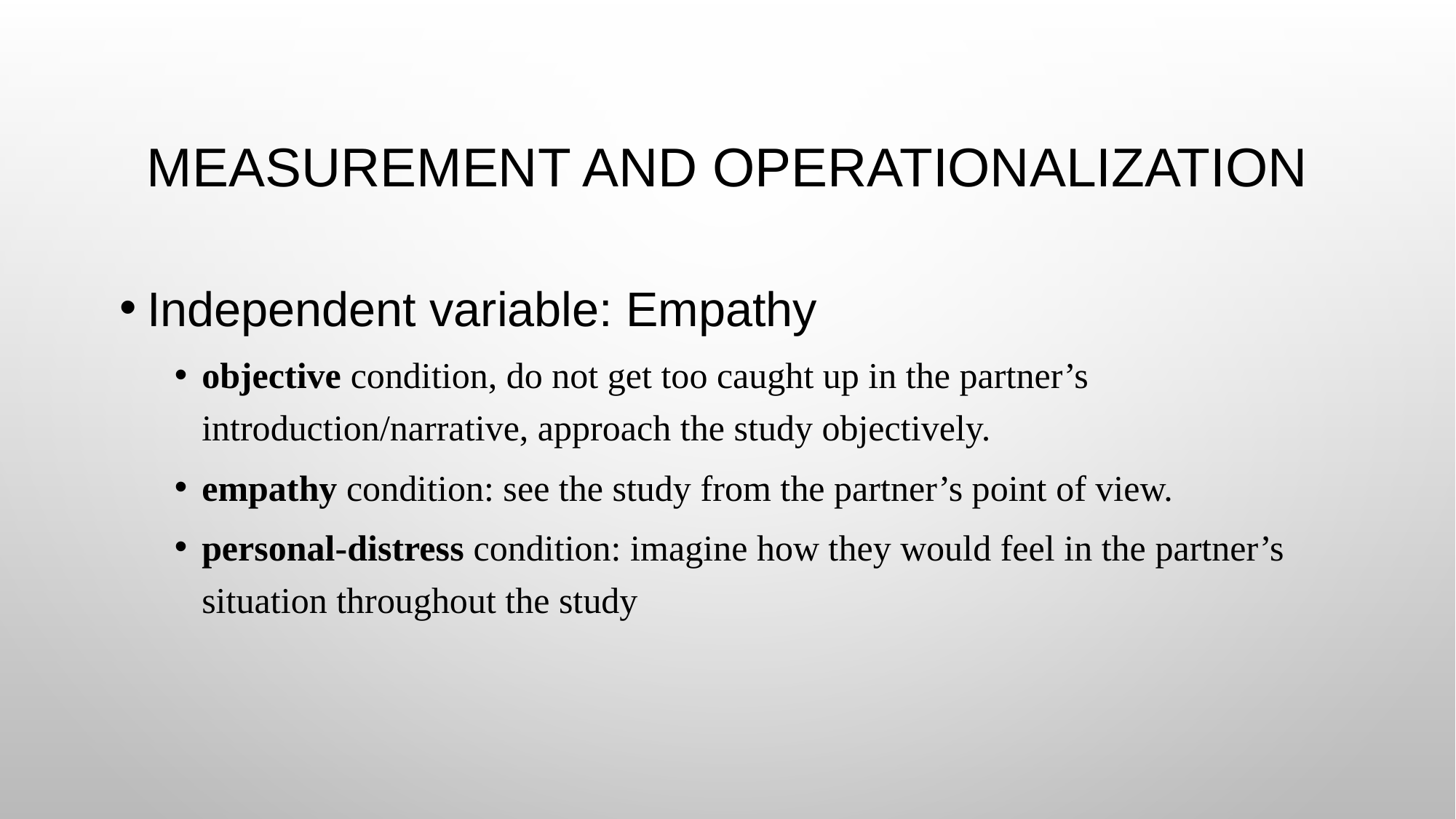

# Measurement and operationalization
Independent variable: Empathy
objective condition, do not get too caught up in the partner’s introduction/narrative, approach the study objectively.
empathy condition: see the study from the partner’s point of view.
personal-distress condition: imagine how they would feel in the partner’s situation throughout the study